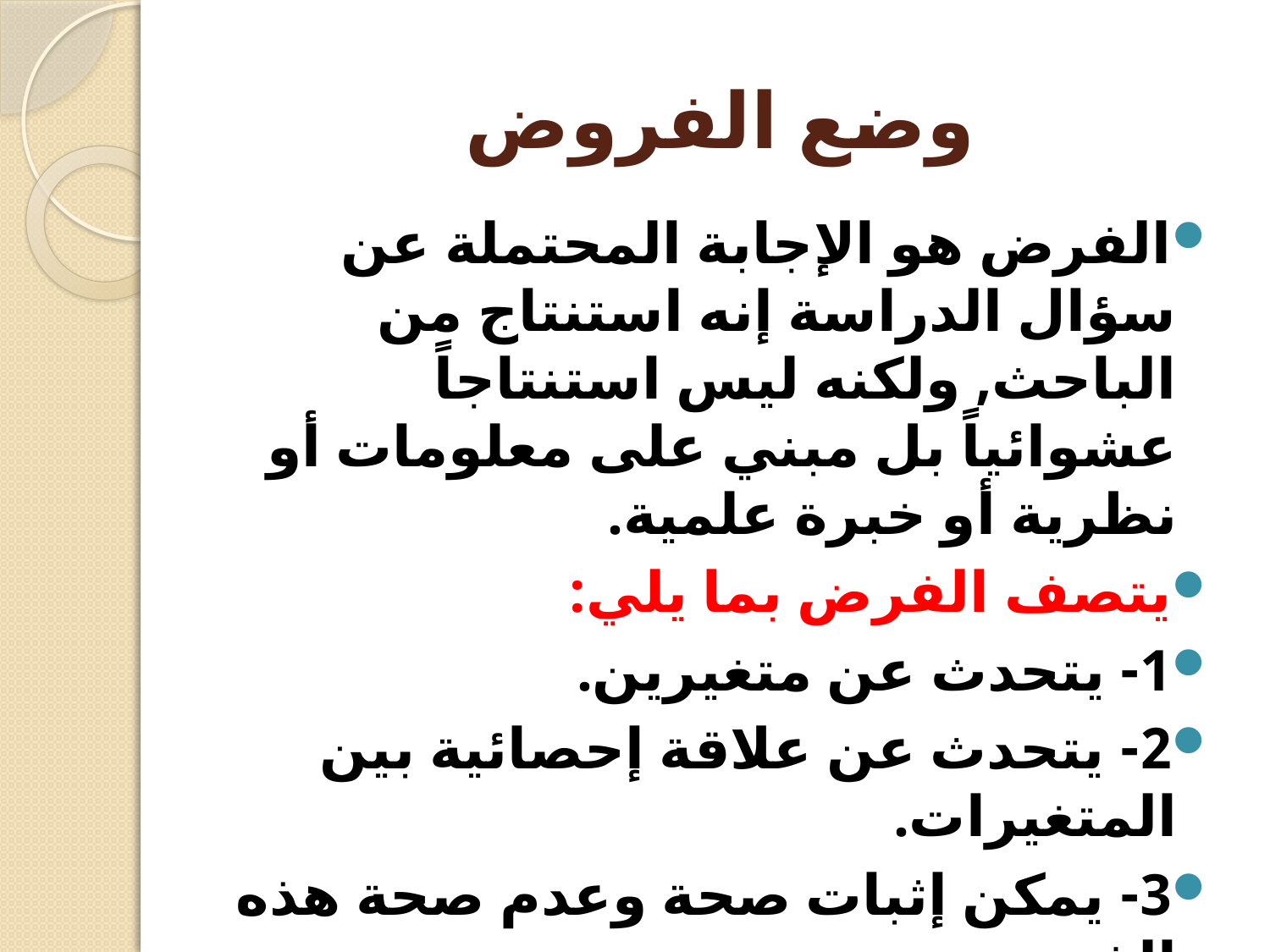

# وضع الفروض
الفرض هو الإجابة المحتملة عن سؤال الدراسة إنه استنتاج من الباحث, ولكنه ليس استنتاجاً عشوائياً بل مبني على معلومات أو نظرية أو خبرة علمية.
يتصف الفرض بما يلي:
1- يتحدث عن متغيرين.
2- يتحدث عن علاقة إحصائية بين المتغيرات.
3- يمكن إثبات صحة وعدم صحة هذه الفروض.